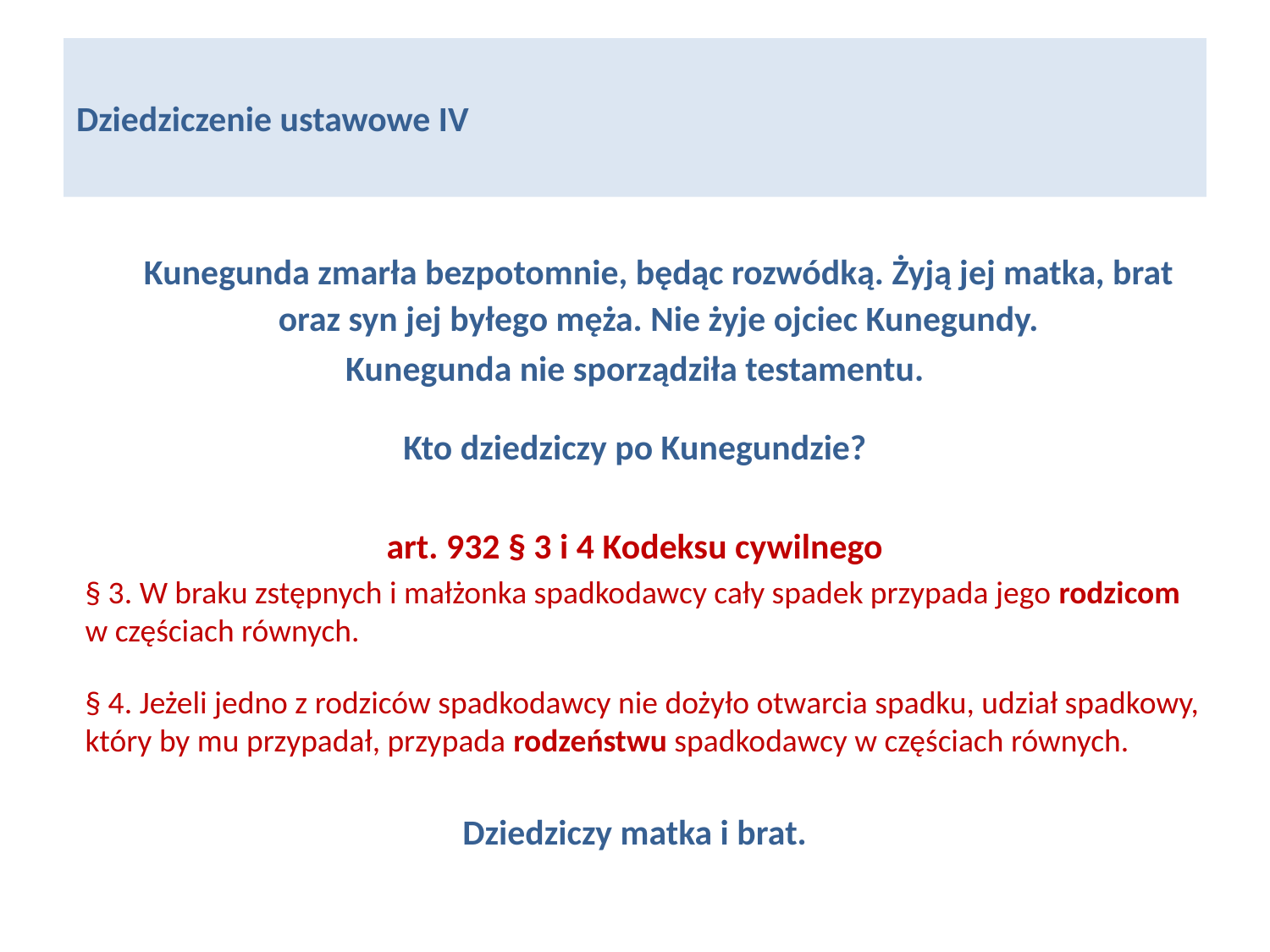

# Dziedziczenie ustawowe IV
	Kunegunda zmarła bezpotomnie, będąc rozwódką. Żyją jej matka, brat
oraz syn jej byłego męża. Nie żyje ojciec Kunegundy.
Kunegunda nie sporządziła testamentu.

Kto dziedziczy po Kunegundzie?

art. 932 § 3 i 4 Kodeksu cywilnego
§ 3. W braku zstępnych i małżonka spadkodawcy cały spadek przypada jego rodzicom
w częściach równych.

§ 4. Jeżeli jedno z rodziców spadkodawcy nie dożyło otwarcia spadku, udział spadkowy, który by mu przypadał, przypada rodzeństwu spadkodawcy w częściach równych.

Dziedziczy matka i brat.